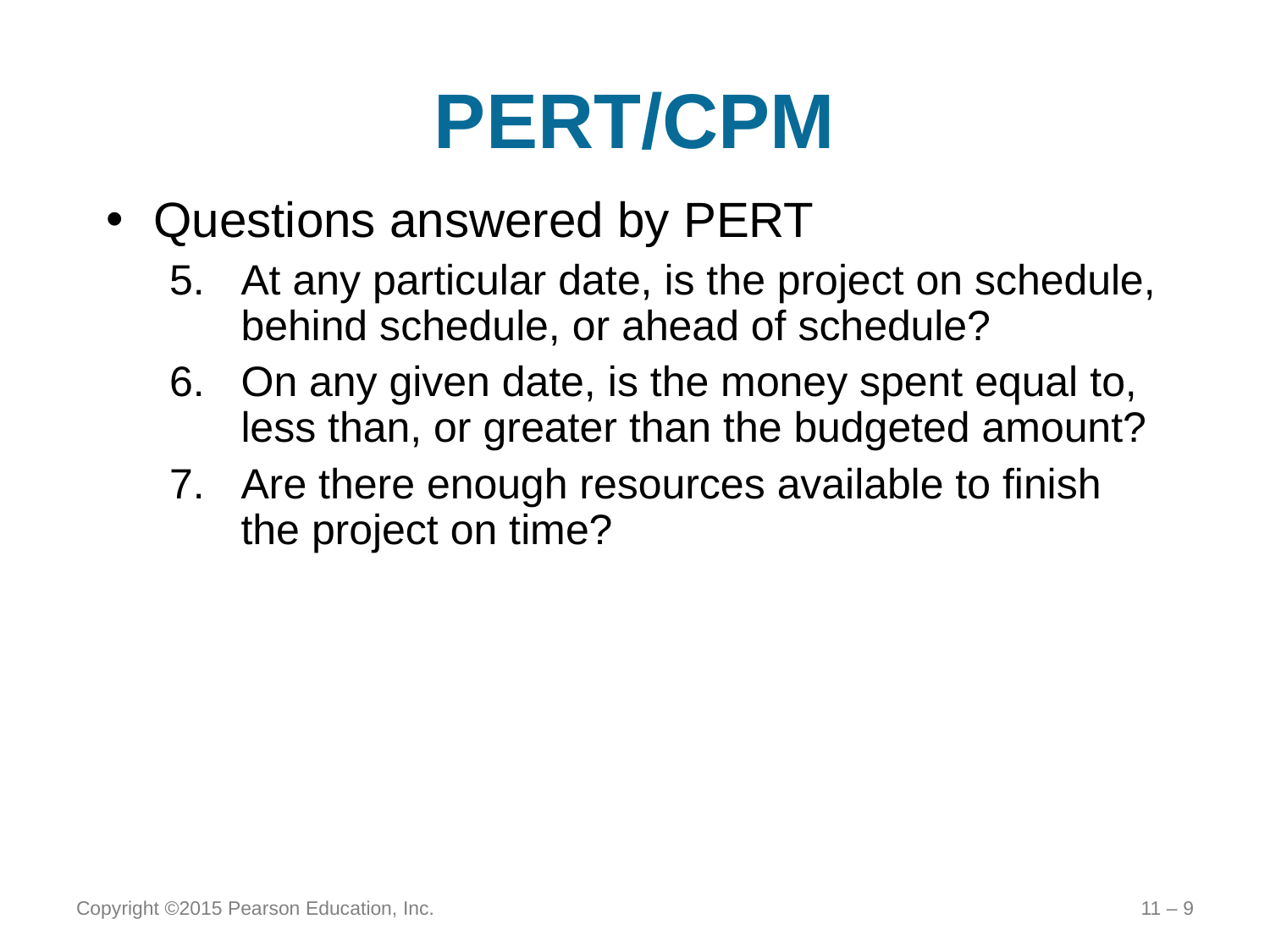

# PERT/CPM
Questions answered by PERT
At any particular date, is the project on schedule, behind schedule, or ahead of schedule?
On any given date, is the money spent equal to, less than, or greater than the budgeted amount?
Are there enough resources available to finish the project on time?
Copyright ©2015 Pearson Education, Inc.
11 – 9